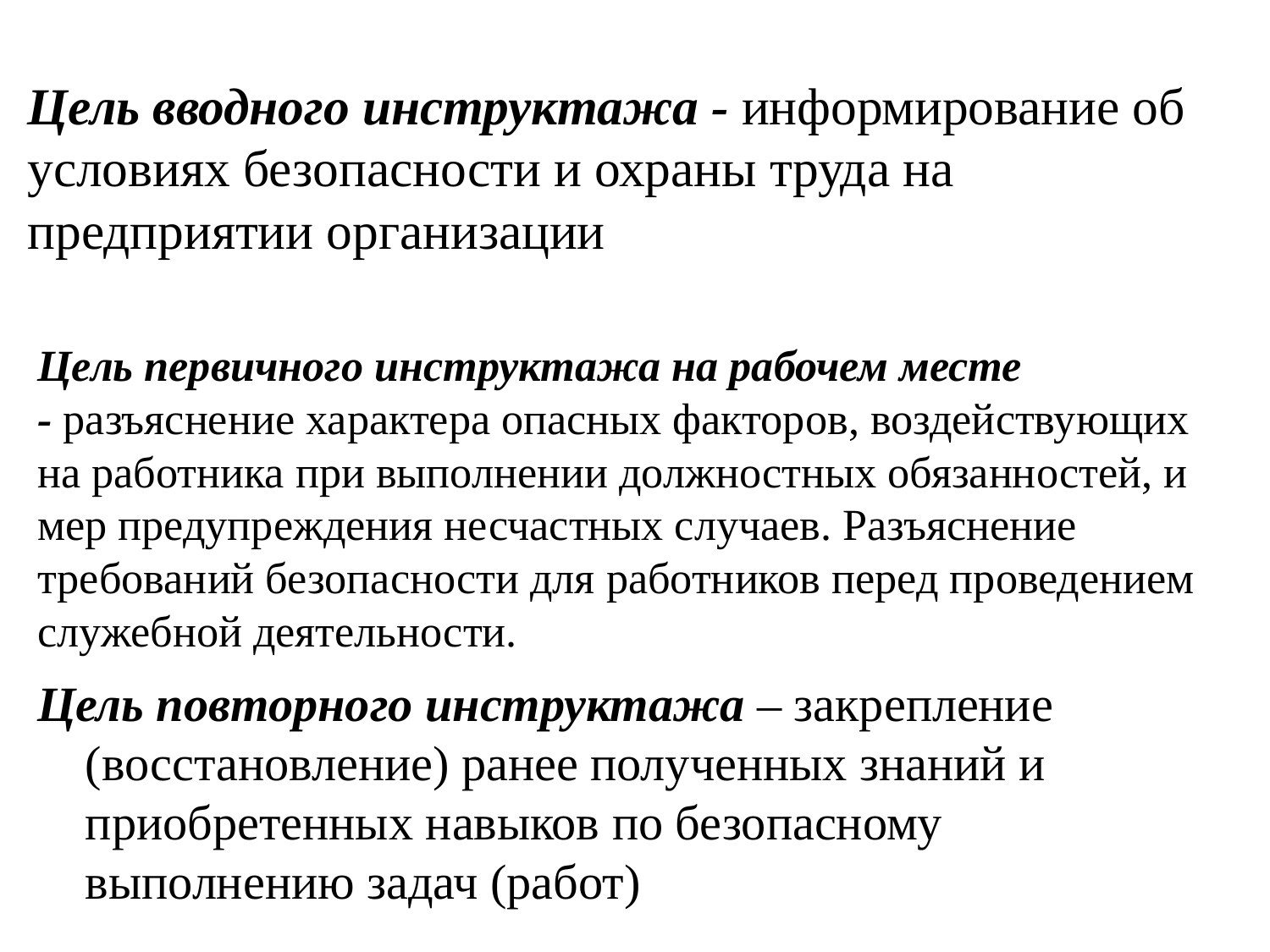

# Цель вводного инструктажа - информирование об условиях безопасности и охраны труда на предприятии организации

Цель первичного инструктажа на рабочем месте
- разъяснение характера опасных факторов, воздействующих на работника при выполнении должностных обязанностей, и мер предупреждения несчастных случаев. Разъяснение требований безопасности для работников перед проведением служебной деятельности.

Цель повторного инструктажа – закрепление (восстановление) ранее полученных знаний и приобретенных навыков по безопасному выполнению задач (работ)